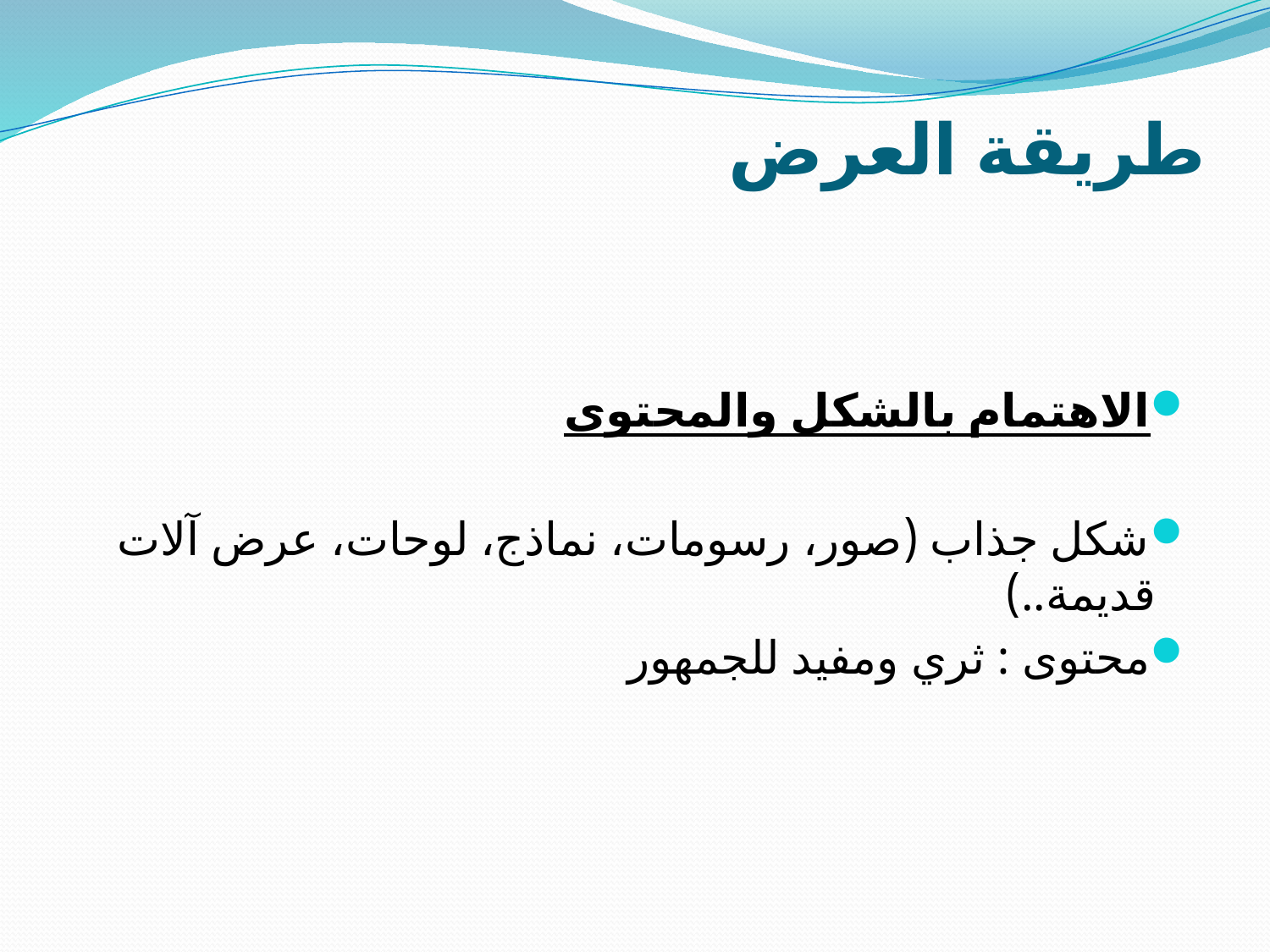

# طريقة العرض
الاهتمام بالشكل والمحتوى

شكل جذاب (صور، رسومات، نماذج، لوحات، عرض آلات قديمة..)
محتوى : ثري ومفيد للجمهور